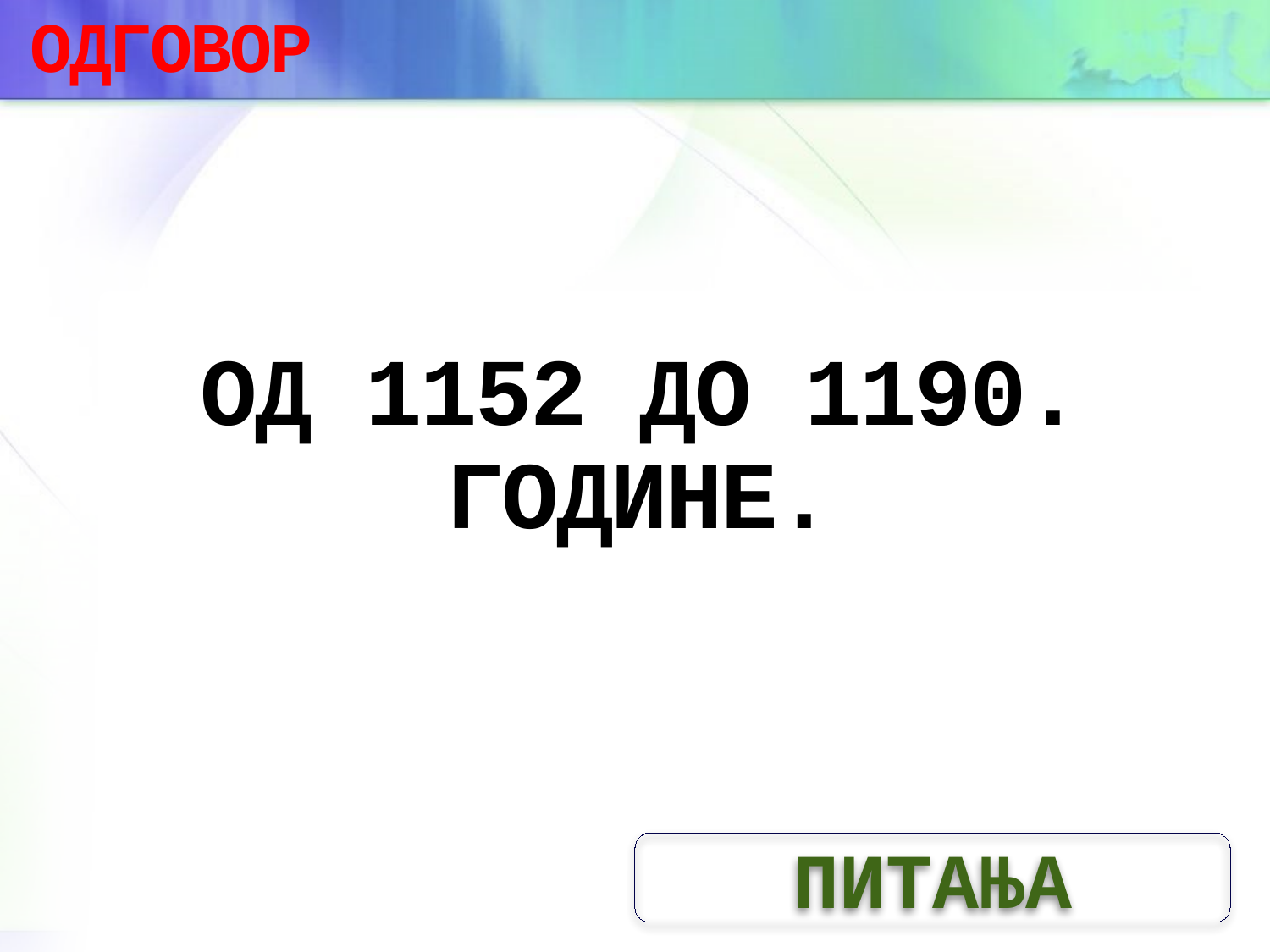

ОДГОВОР
# ОД 1152 ДО 1190. ГОДИНЕ.
ПИТАЊА